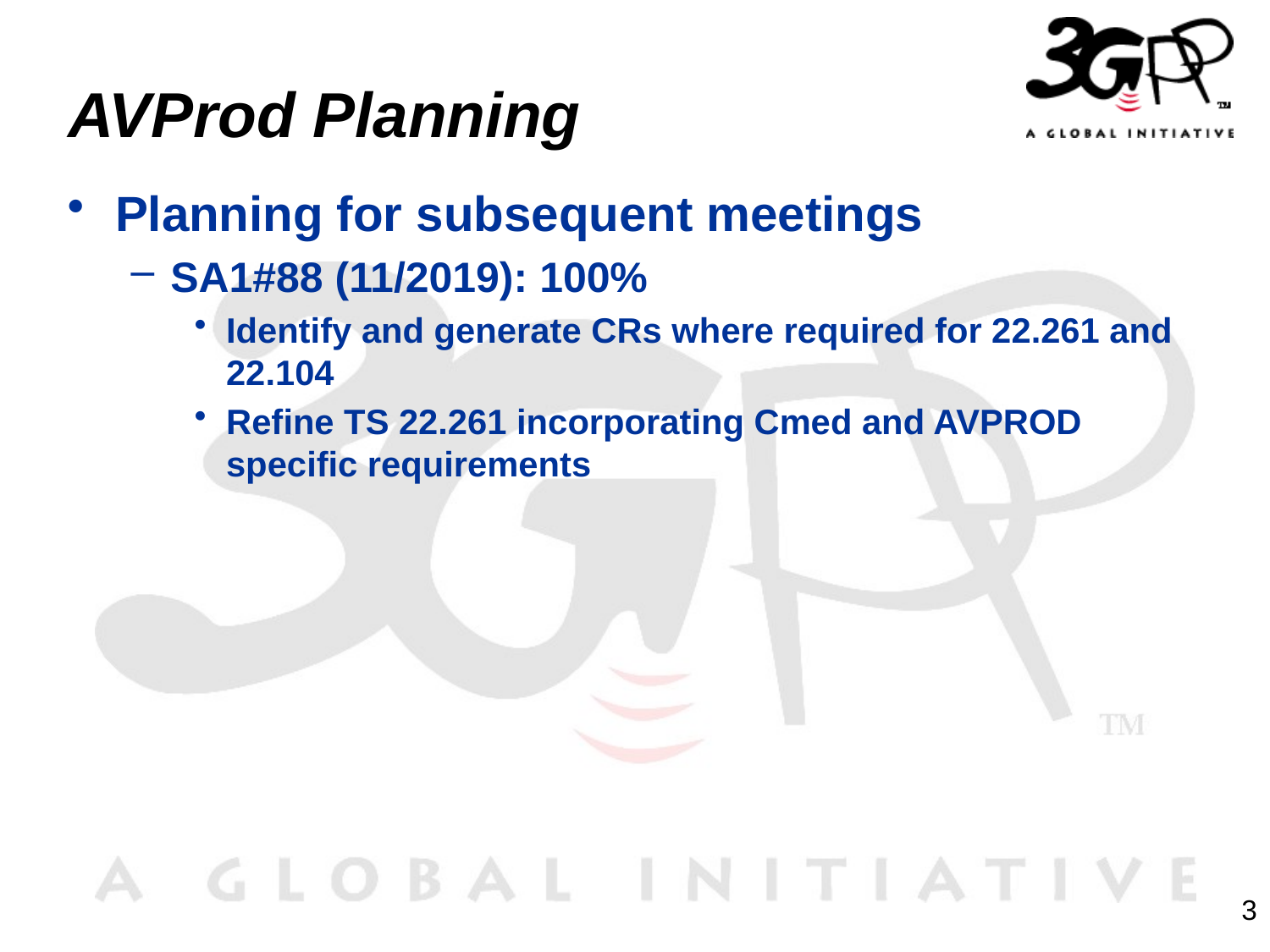

# AVProd Planning
Planning for subsequent meetings
SA1#88 (11/2019): 100%
Identify and generate CRs where required for 22.261 and 22.104
Refine TS 22.261 incorporating Cmed and AVPROD specific requirements
3